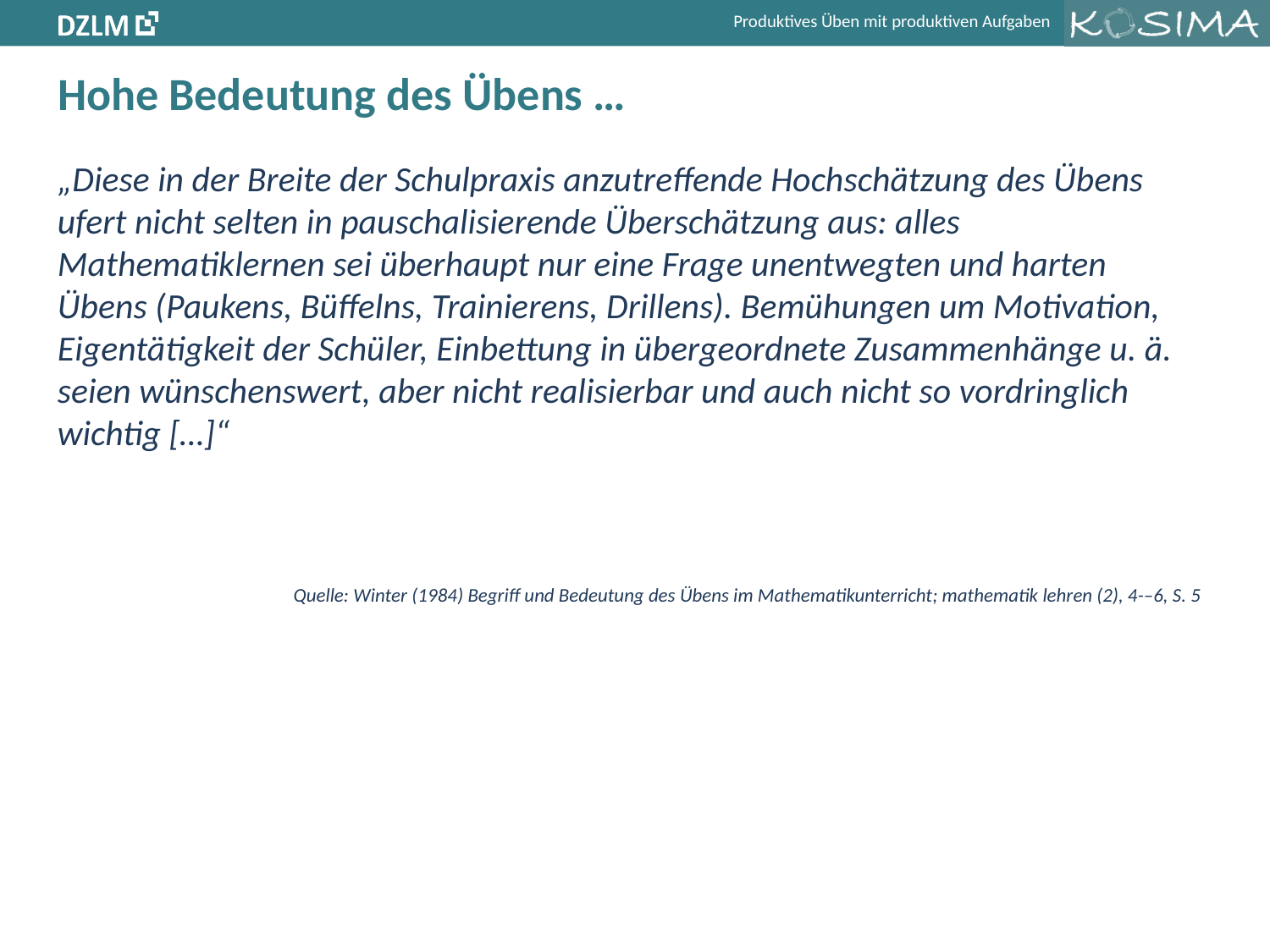

# Hohe Bedeutung des Übens …
„Diese in der Breite der Schulpraxis anzutreffende Hochschätzung des Übens ufert nicht selten in pauschalisierende Überschätzung aus: alles Mathematiklernen sei überhaupt nur eine Frage unentwegten und harten Übens (Paukens, Büffelns, Trainierens, Drillens). Bemühungen um Motivation, Eigentätigkeit der Schüler, Einbettung in übergeordnete Zusammenhänge u. ä. seien wünschenswert, aber nicht realisierbar und auch nicht so vordringlich wichtig […]“

Quelle: Winter (1984) Begriff und Bedeutung des Übens im Mathematikunterricht; mathematik lehren (2), 4-–6, S. 5